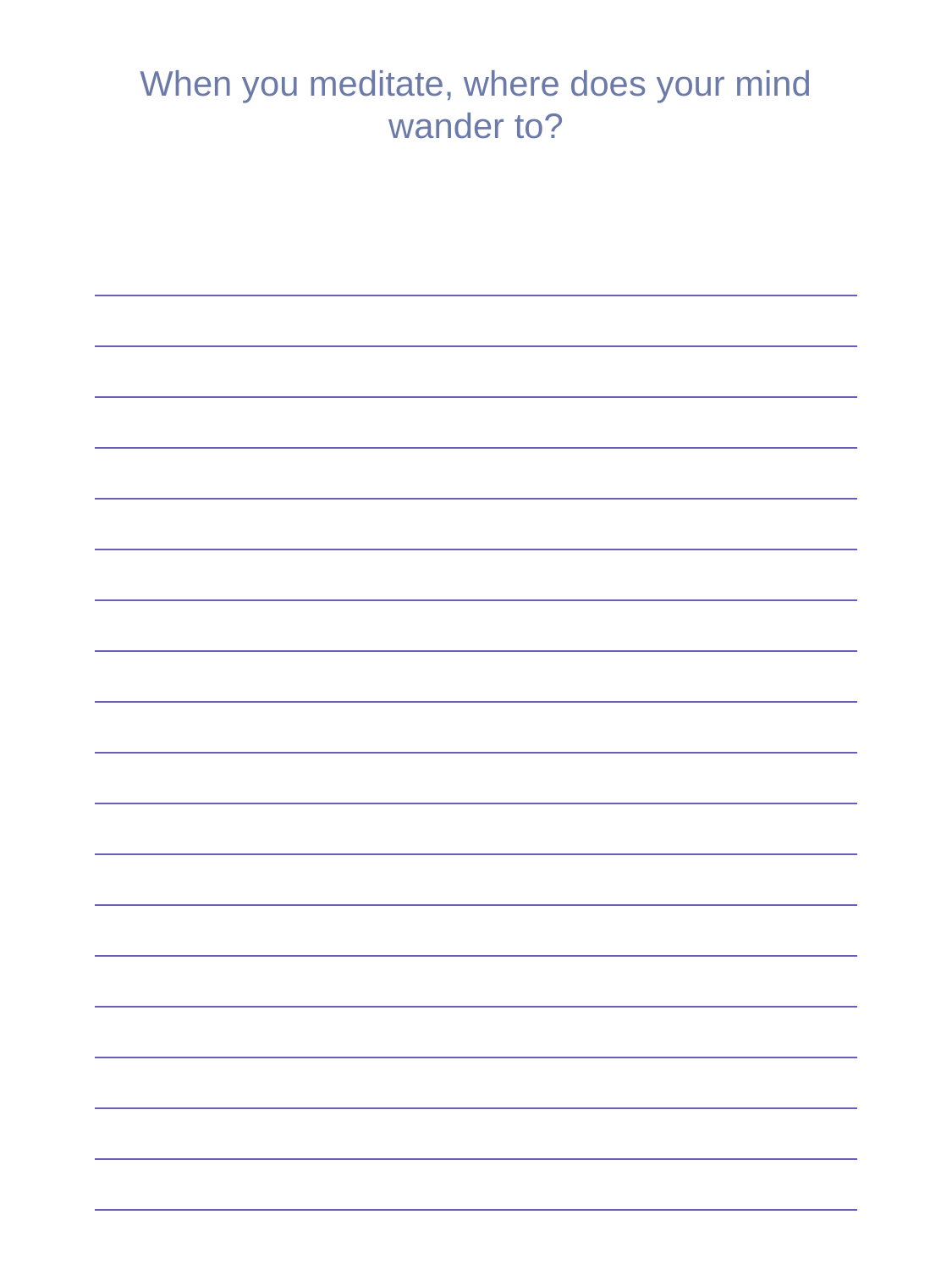

When you meditate, where does your mind wander to?
|  |
| --- |
|  |
|  |
|  |
|  |
|  |
|  |
|  |
|  |
|  |
|  |
|  |
|  |
|  |
|  |
|  |
|  |
|  |